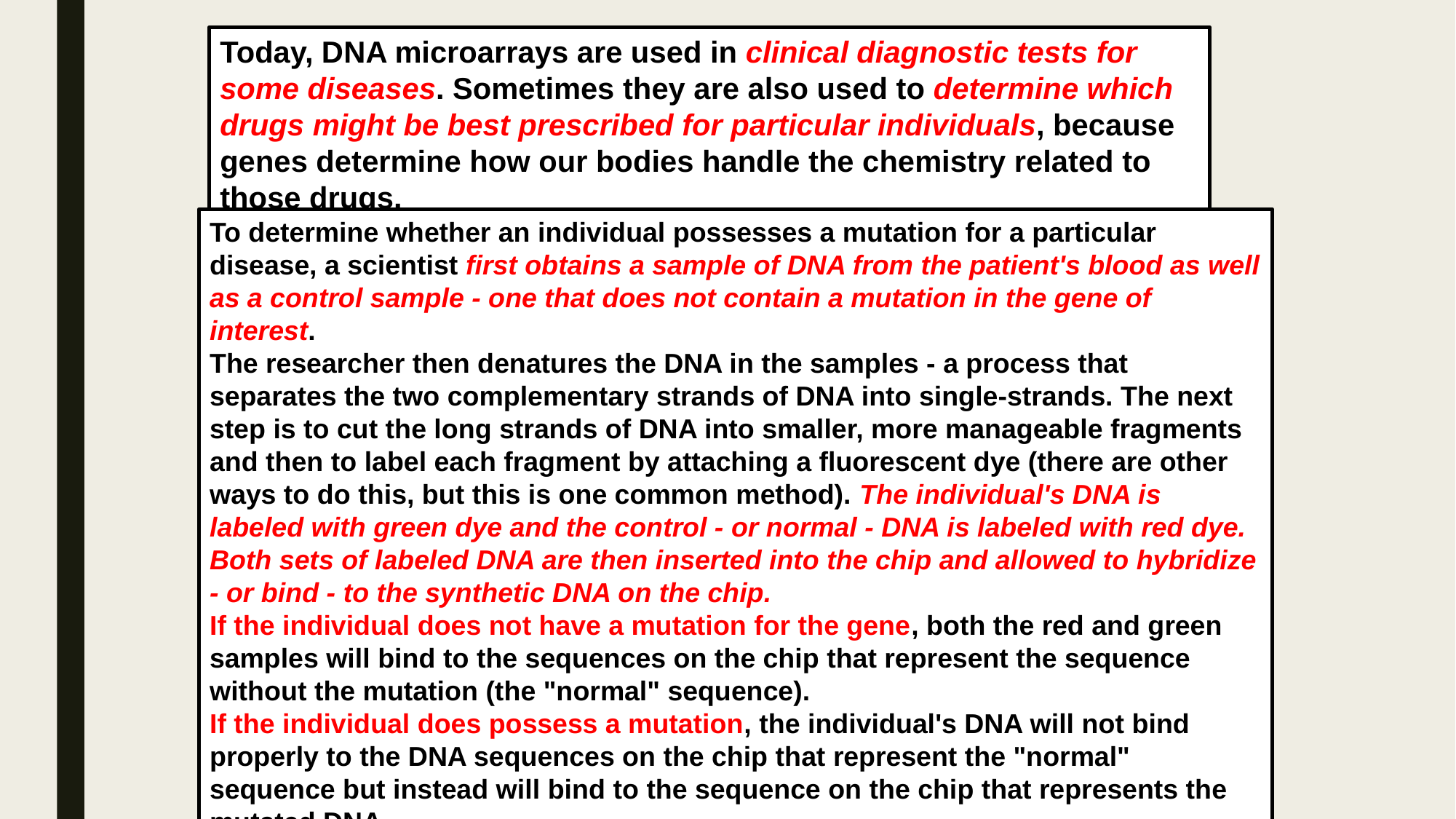

Today, DNA microarrays are used in clinical diagnostic tests for some diseases. Sometimes they are also used to determine which drugs might be best prescribed for particular individuals, because genes determine how our bodies handle the chemistry related to those drugs.
To determine whether an individual possesses a mutation for a particular disease, a scientist first obtains a sample of DNA from the patient's blood as well as a control sample - one that does not contain a mutation in the gene of interest.
The researcher then denatures the DNA in the samples - a process that separates the two complementary strands of DNA into single-strands. The next step is to cut the long strands of DNA into smaller, more manageable fragments and then to label each fragment by attaching a fluorescent dye (there are other ways to do this, but this is one common method). The individual's DNA is labeled with green dye and the control - or normal - DNA is labeled with red dye. Both sets of labeled DNA are then inserted into the chip and allowed to hybridize - or bind - to the synthetic DNA on the chip.
If the individual does not have a mutation for the gene, both the red and green samples will bind to the sequences on the chip that represent the sequence without the mutation (the "normal" sequence).
If the individual does possess a mutation, the individual's DNA will not bind properly to the DNA sequences on the chip that represent the "normal" sequence but instead will bind to the sequence on the chip that represents the mutated DNA.